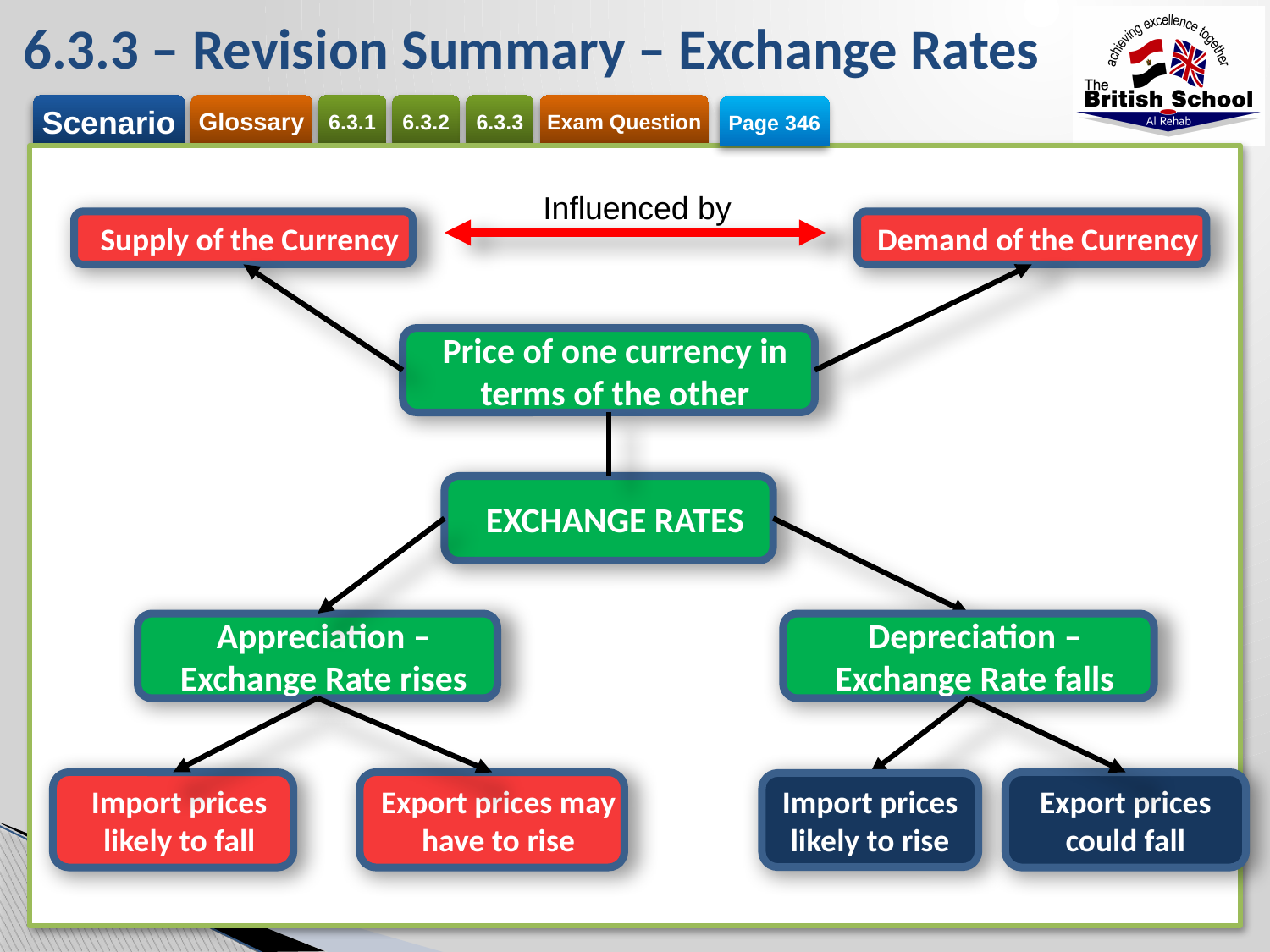

# 6.3.3 – Revision Summary – Exchange Rates
Page 346
Influenced by
Supply of the Currency
Demand of the Currency
Price of one currency in terms of the other
EXCHANGE RATES
Appreciation – Exchange Rate rises
Depreciation – Exchange Rate falls
Import prices likely to fall
Export prices may have to rise
Export prices could fall
Import prices likely to rise